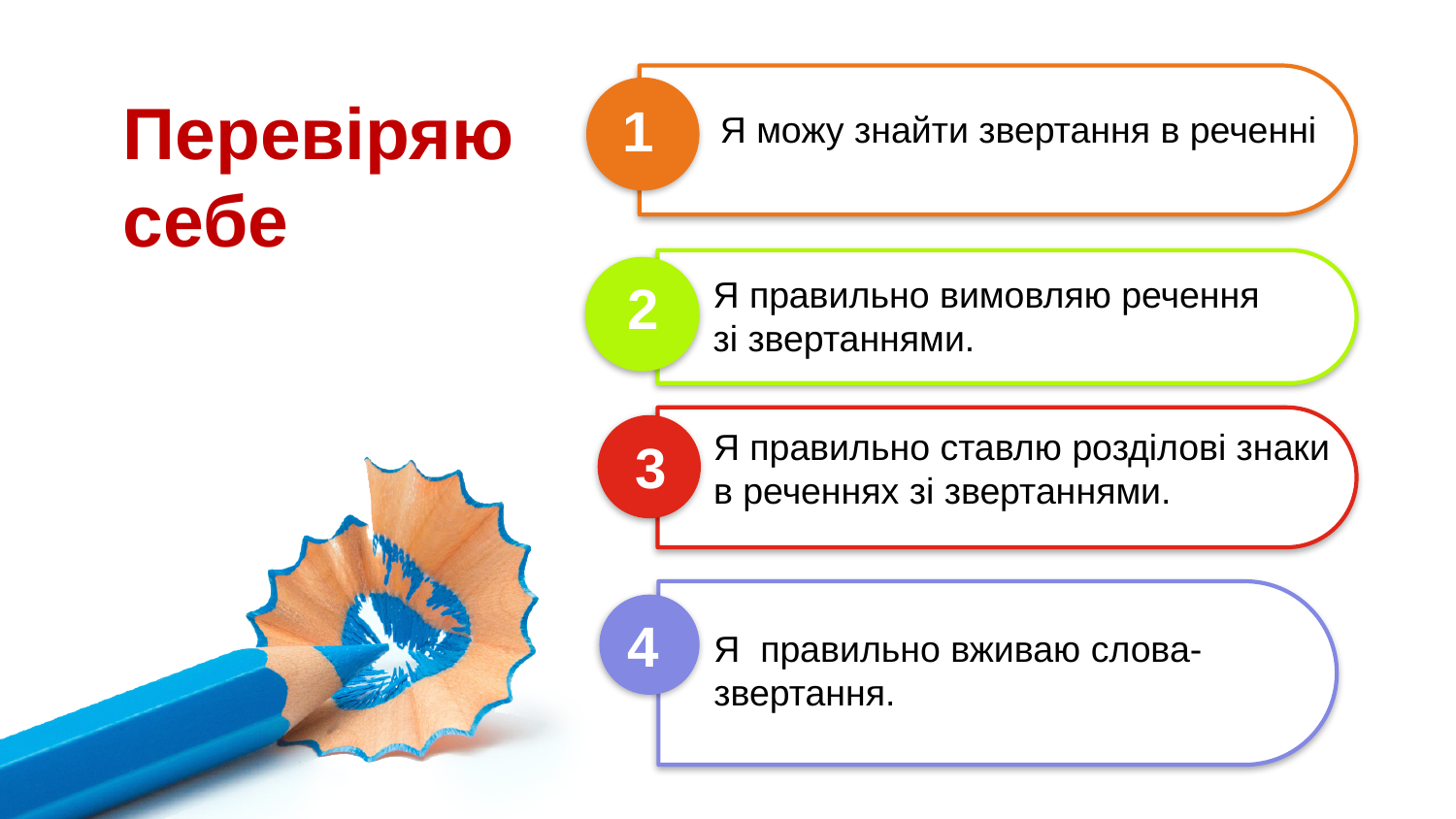

Перевіряю себе

1
Я можу знайти звертання в реченні

Я правильно вимовляю речення зі звертаннями.

2

Я правильно ставлю розділові знаки в реченнях зі звертаннями.
3

4
Я  правильно вживаю слова-
звертання.